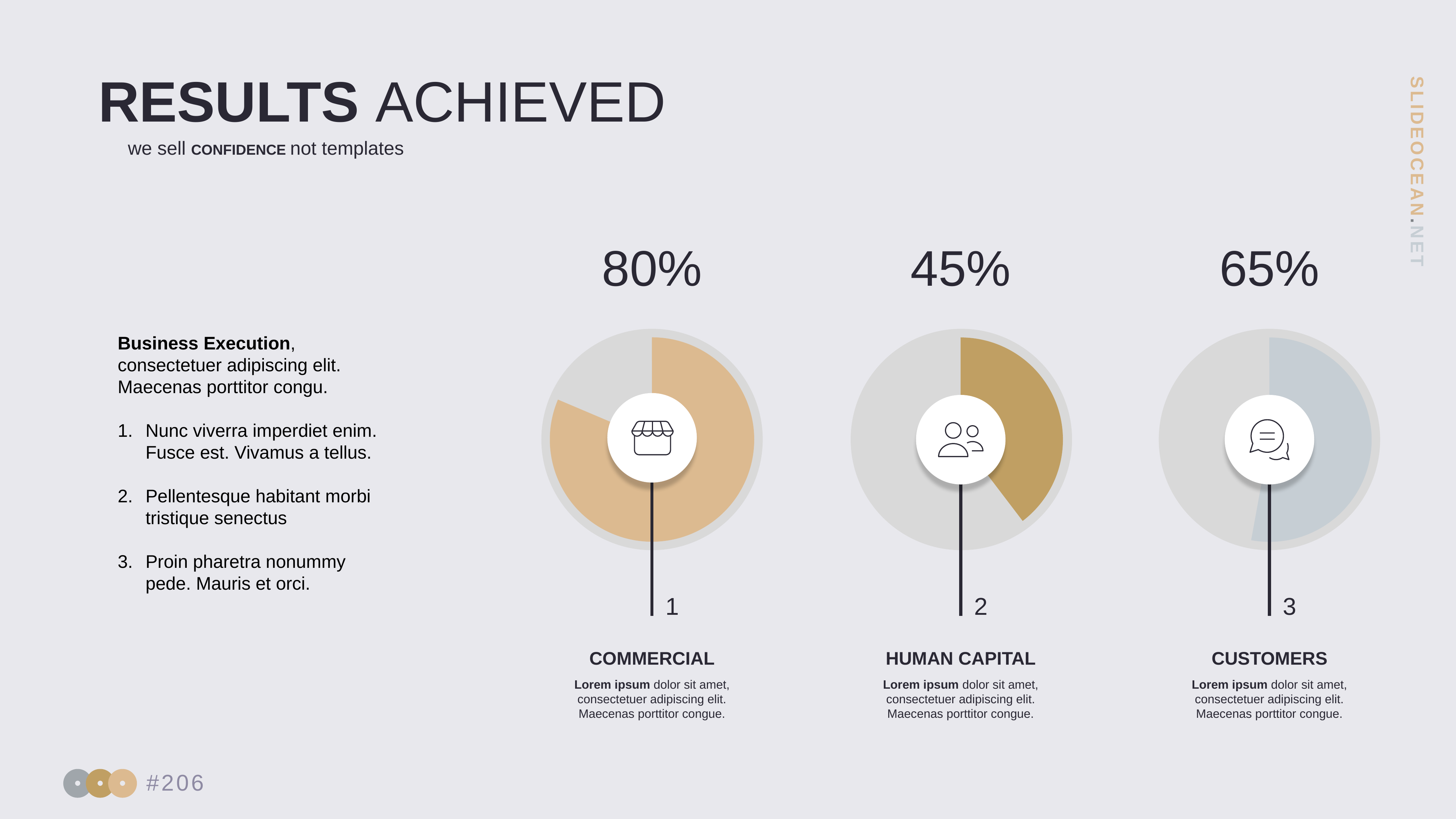

RESULTS ACHIEVED
we sell CONFIDENCE not templates
80%
45%
65%
Business Execution, consectetuer adipiscing elit. Maecenas porttitor congu.

Nunc viverra imperdiet enim. Fusce est. Vivamus a tellus.

Pellentesque habitant morbi tristique senectus

Proin pharetra nonummy pede. Mauris et orci.

1
2
3
COMMERCIAL
Lorem ipsum dolor sit amet, consectetuer adipiscing elit. Maecenas porttitor congue.
HUMAN CAPITAL
Lorem ipsum dolor sit amet, consectetuer adipiscing elit. Maecenas porttitor congue.
CUSTOMERS
Lorem ipsum dolor sit amet, consectetuer adipiscing elit. Maecenas porttitor congue.
#206